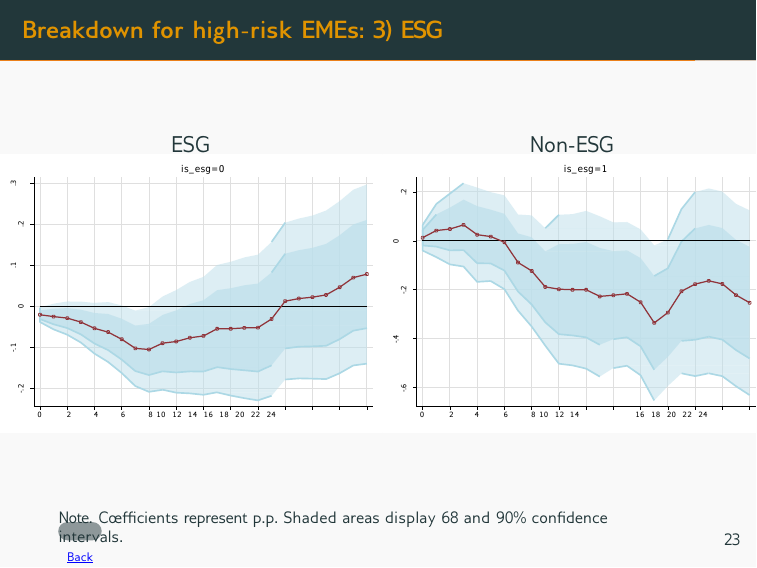

# Breakdown for high-risk EMEs: 3) ESG

ESG
Non-ESG

is_esg=0
is_esg=1

.3

.2

.2

0

.1

-.2

0

-.4

-.1

-.6
-.2

0	2	4	6	8 10 12  14  16  18  20  22 24
0	2
4	6	8 10 12 14
16 18  20  22 24

Note. Coefficients represent p.p. Shaded areas display 68 and 90% confidence intervals.
Back

23